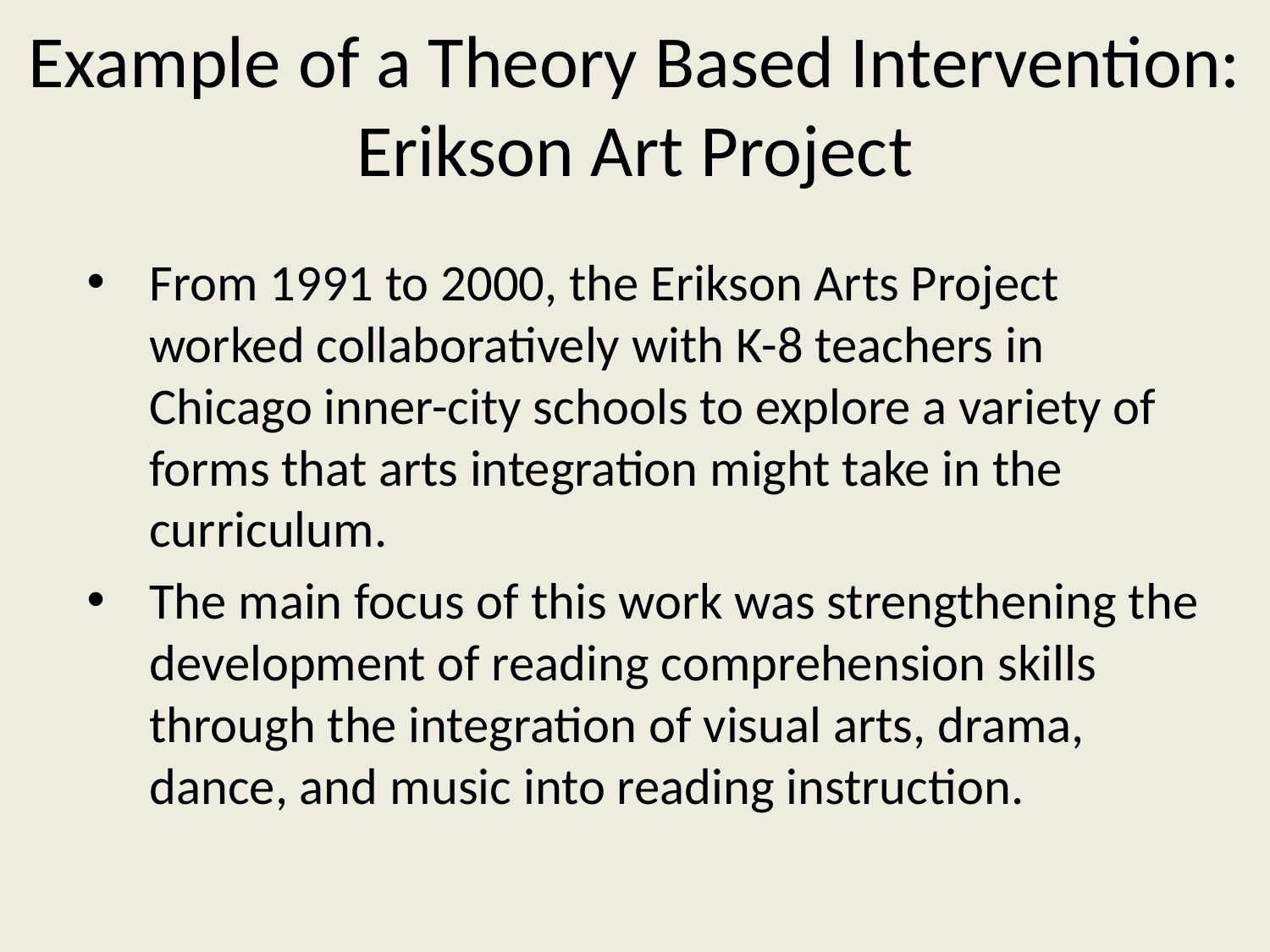

# Example of a Theory Based Intervention: Erikson Art Project
From 1991 to 2000, the Erikson Arts Project worked collaboratively with K-8 teachers in Chicago inner-city schools to explore a variety of forms that arts integration might take in the curriculum.
The main focus of this work was strengthening the development of reading comprehension skills through the integration of visual arts, drama, dance, and music into reading instruction.